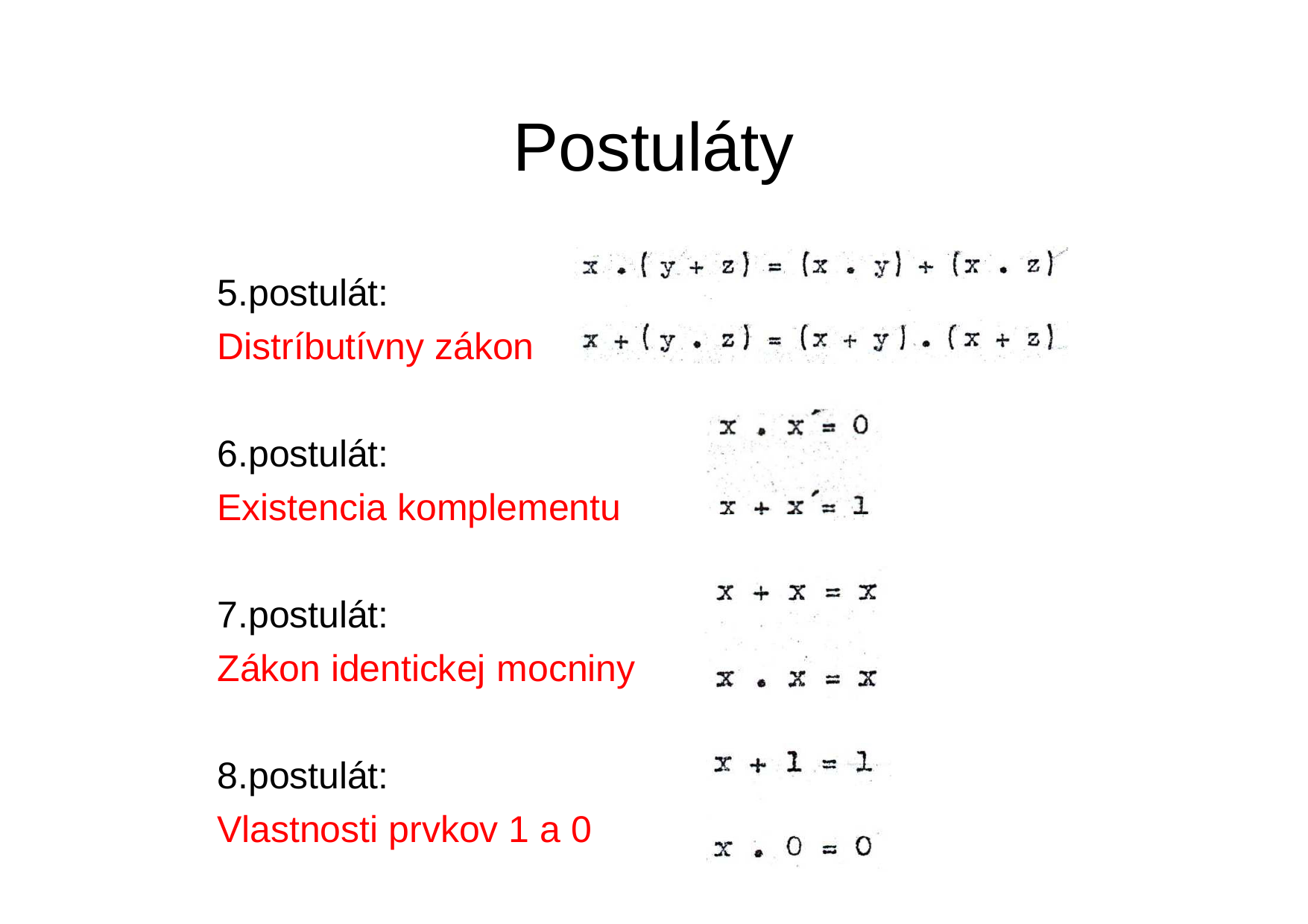

Postuláty

5.postulát:

Distríbutívny zákon

6.postulát:

Existencia komplementu

7.postulát:

Zákon identickej mocniny

8.postulát:

Vlastnosti prvkov 1 a 0